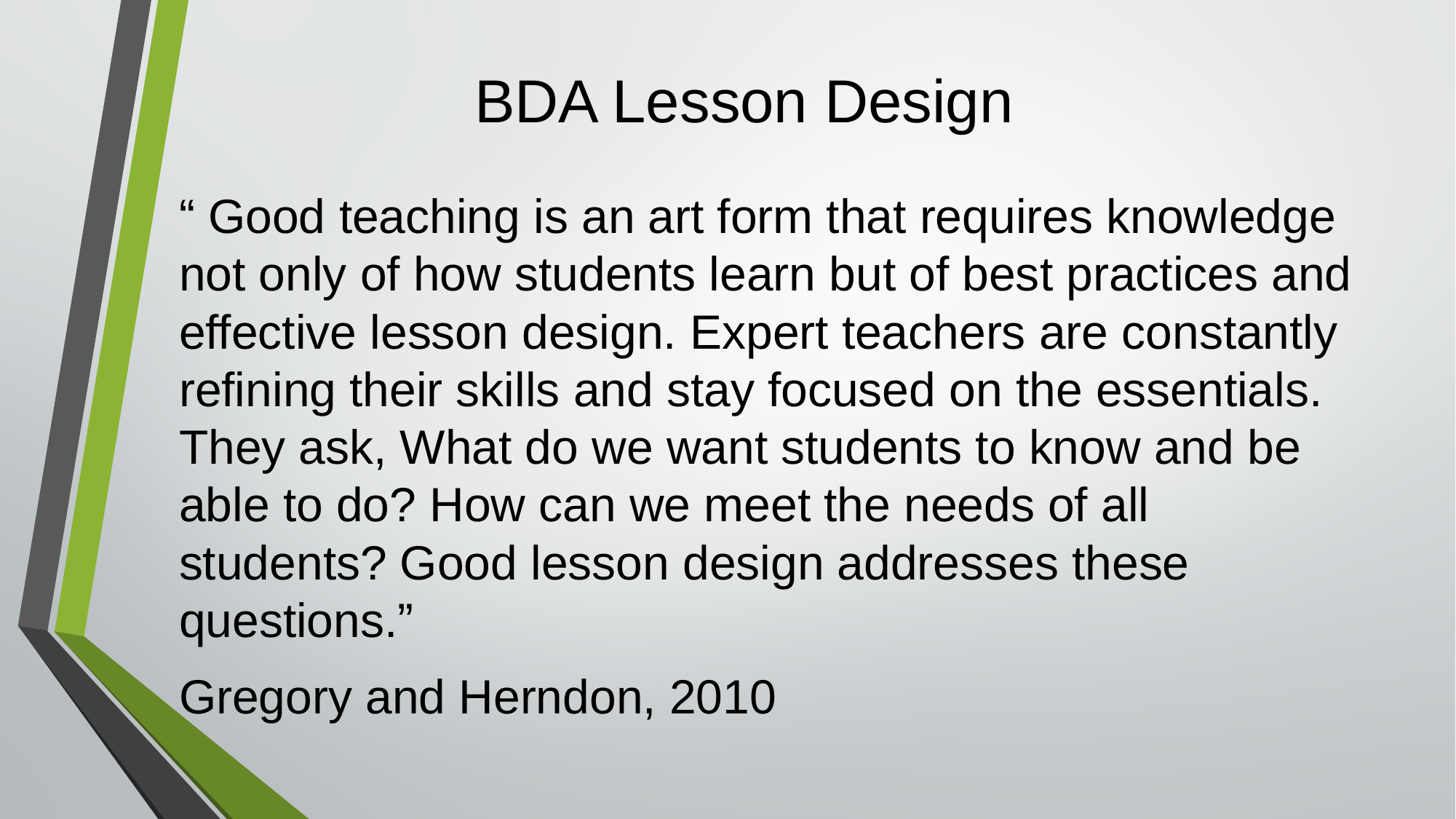

# BDA Lesson Design
“ Good teaching is an art form that requires knowledge not only of how students learn but of best practices and effective lesson design. Expert teachers are constantly refining their skills and stay focused on the essentials. They ask, What do we want students to know and be able to do? How can we meet the needs of all students? Good lesson design addresses these questions.”
Gregory and Herndon, 2010